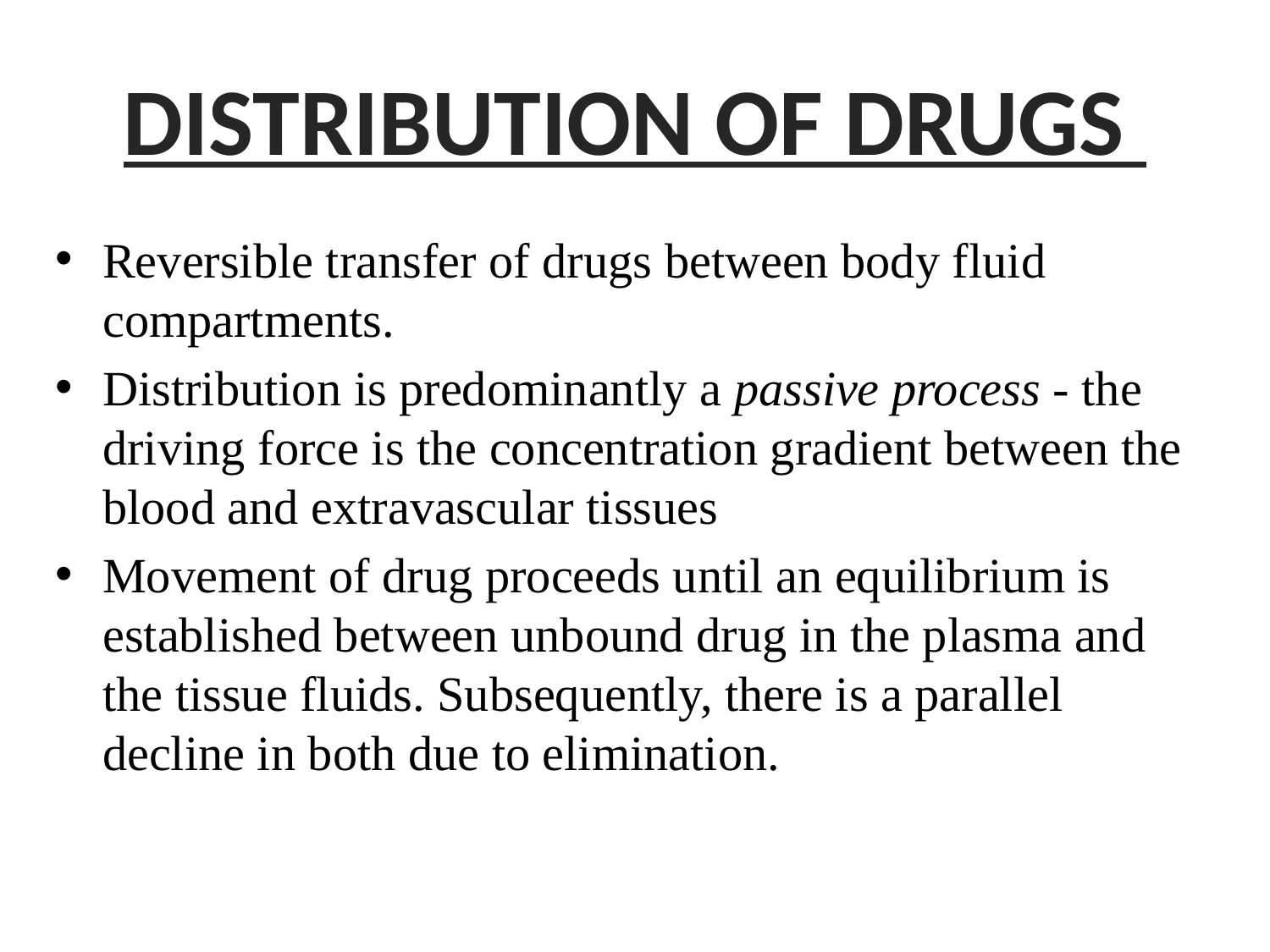

# DISTRIBUTION OF DRUGS
Reversible transfer of drugs between body fluid compartments.
Distribution is predominantly a passive process - the driving force is the concentration gradient between the blood and extravascular tissues
Movement of drug proceeds until an equilibrium is established between unbound drug in the plasma and the tissue fluids. Subsequently, there is a parallel decline in both due to elimination.